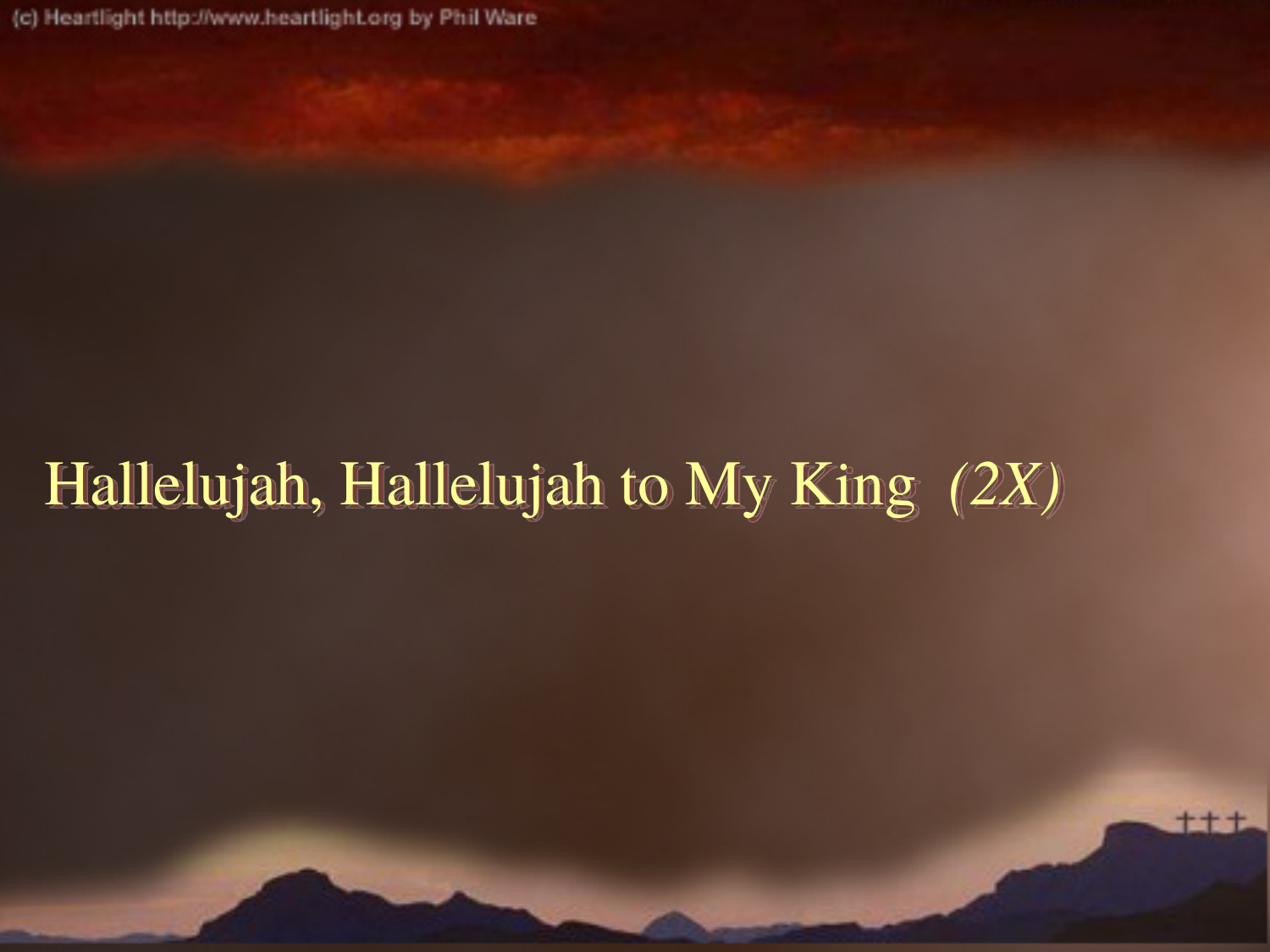

#
Hallelujah, Hallelujah to My King  (2X)